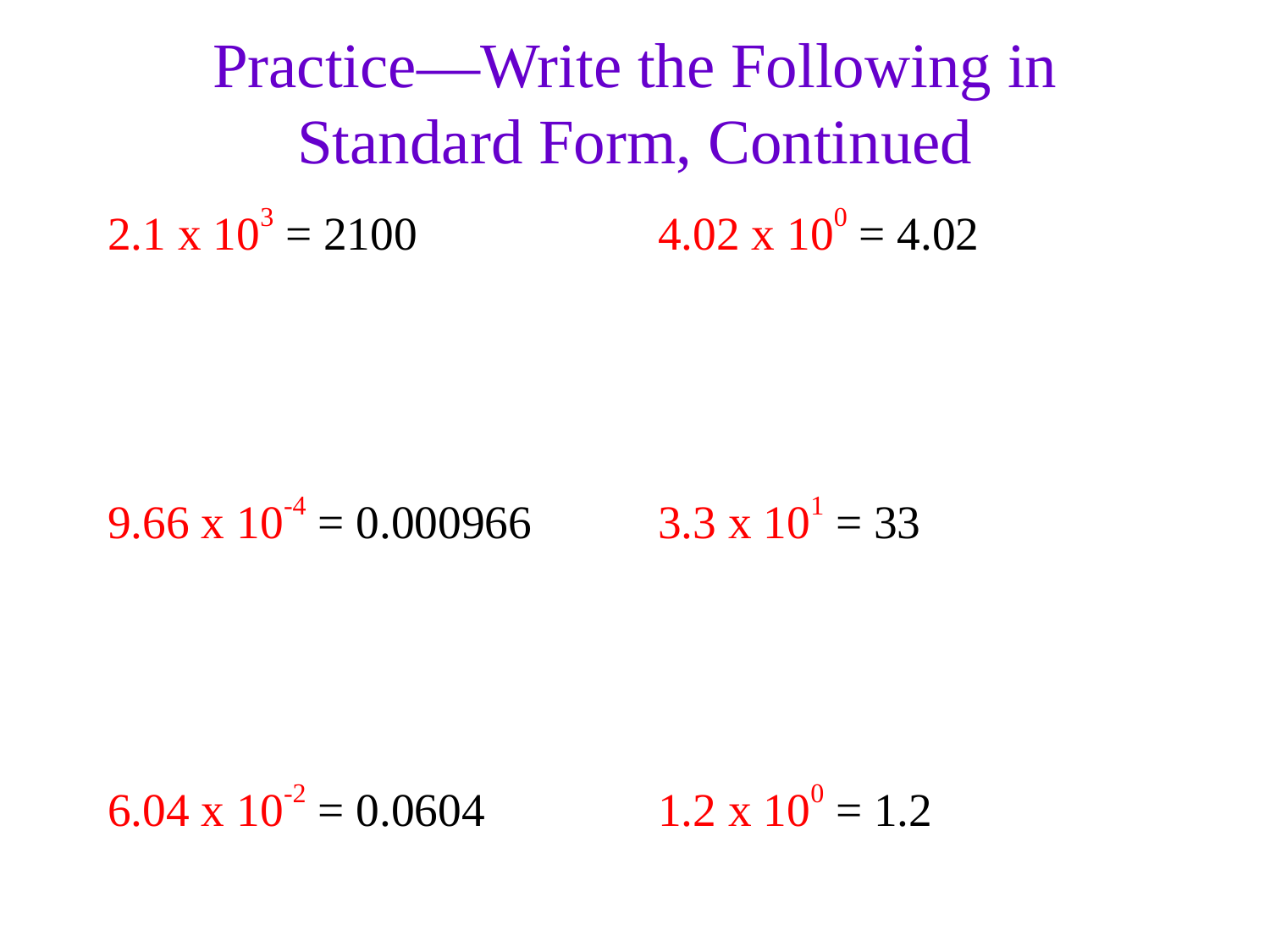

Practice—Write the Following in Standard Form, Continued
2.1 x 103 = 2100
9.66 x 10-4 = 0.000966
6.04 x 10-2 = 0.0604
4.02 x 100 = 4.02
3.3 x 101 = 33
1.2 x 100 = 1.2